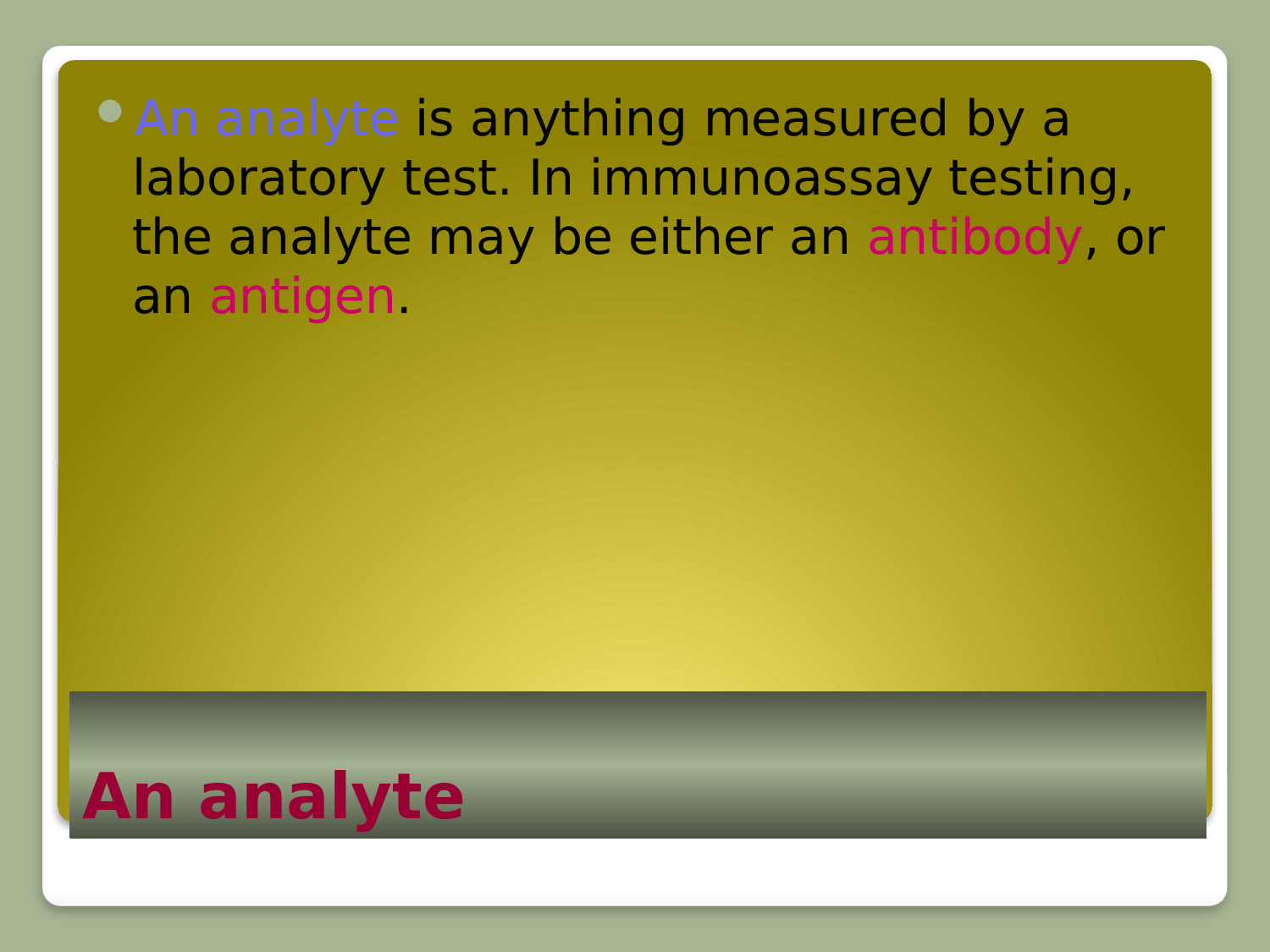

An analyte is anything measured by a laboratory test. In immunoassay testing, the analyte may be either an antibody, or an antigen.

# An analyte